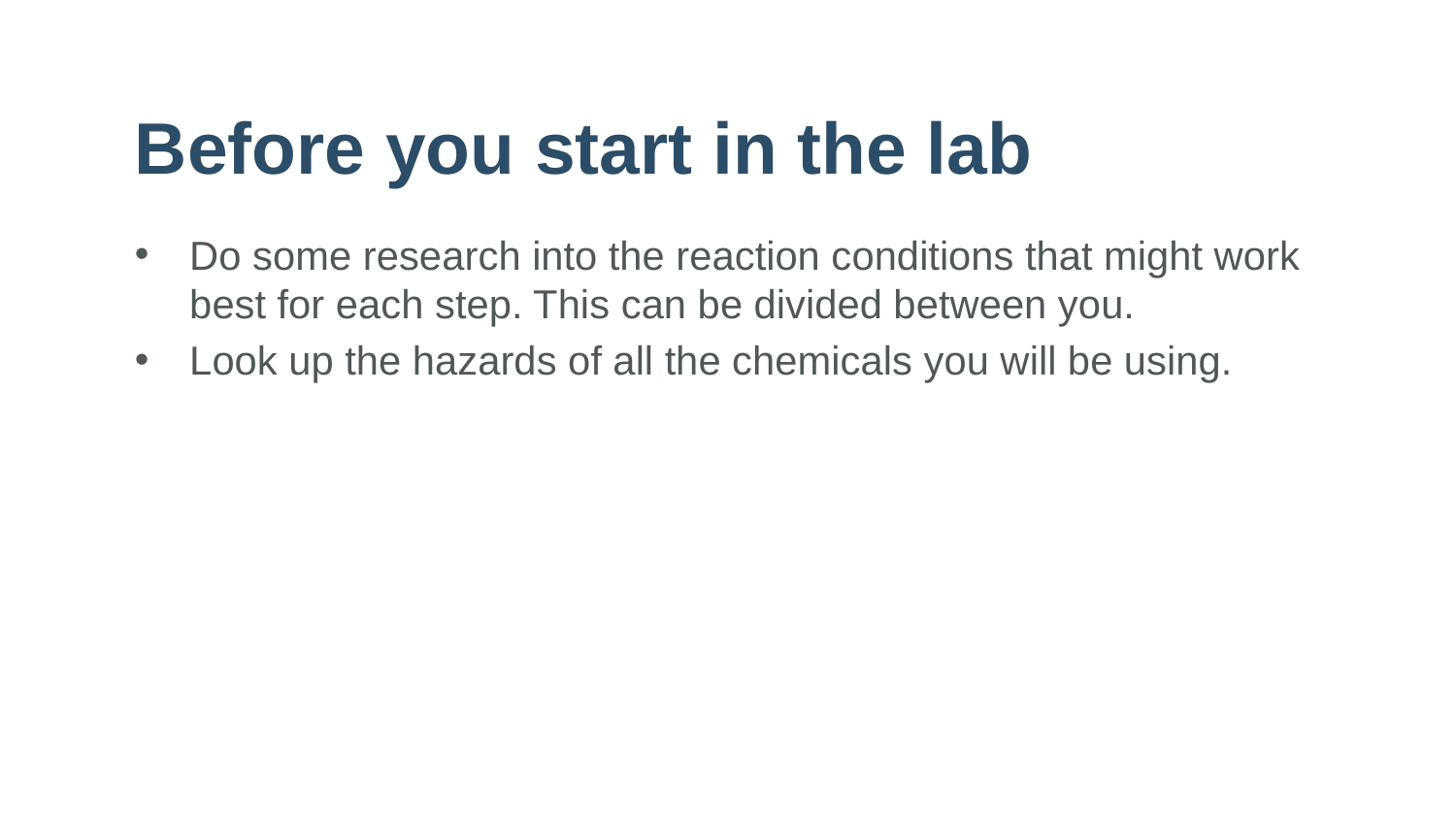

# Before you start in the lab
Do some research into the reaction conditions that might work best for each step. This can be divided between you.
Look up the hazards of all the chemicals you will be using.